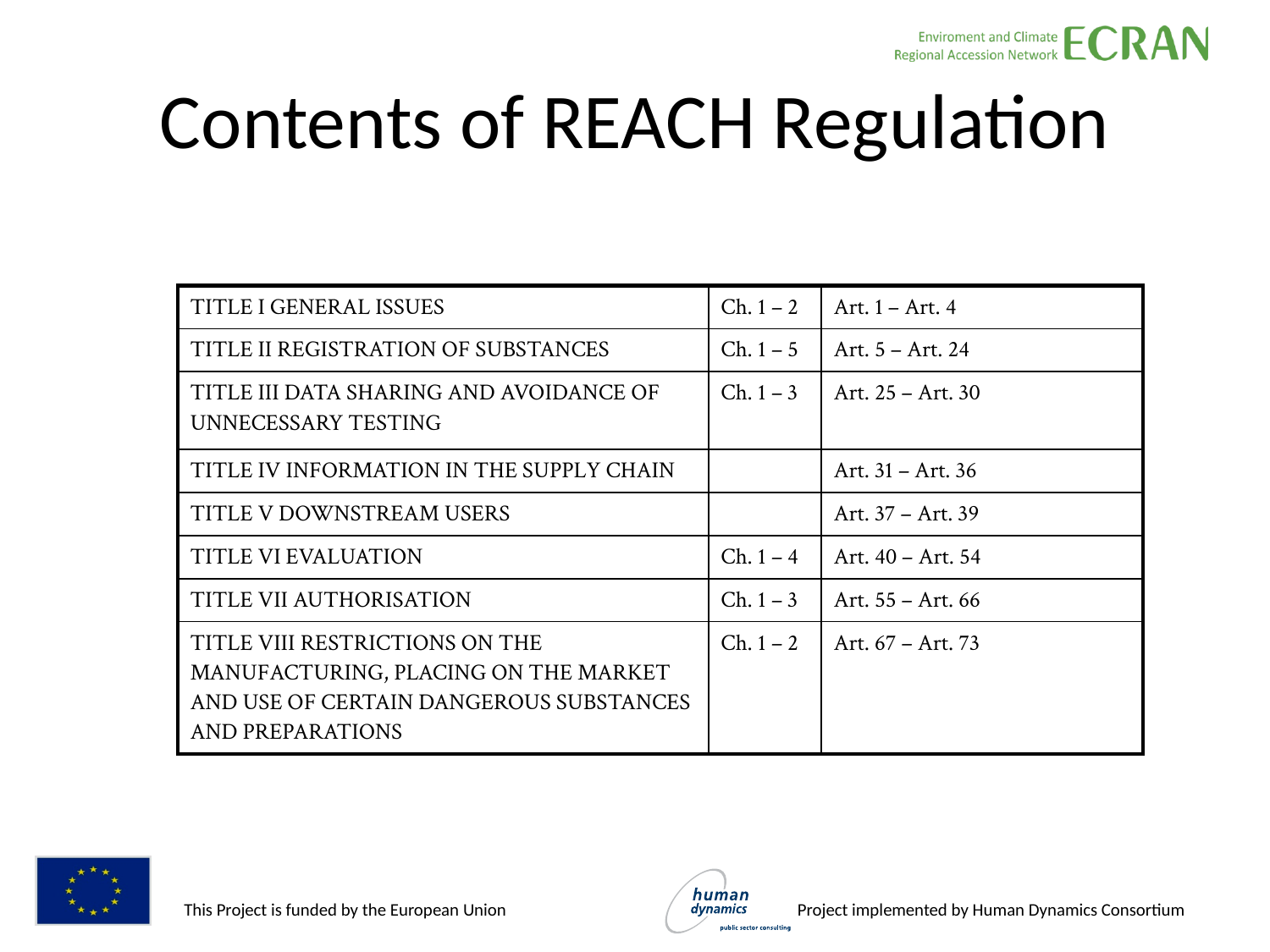

Contents of REACH Regulation
| TITLE I GENERAL ISSUES | Ch. 1 – 2 | Art. 1 – Art. 4 |
| --- | --- | --- |
| TITLE II REGISTRATION OF SUBSTANCES | Ch. 1 – 5 | Art. 5 – Art. 24 |
| TITLE III DATA SHARING AND AVOIDANCE OF UNNECESSARY TESTING | Ch. 1 – 3 | Art. 25 – Art. 30 |
| TITLE IV INFORMATION IN THE SUPPLY CHAIN |  | Art. 31 – Art. 36 |
| TITLE V DOWNSTREAM USERS |  | Art. 37 – Art. 39 |
| TITLE VI EVALUATION | Ch. 1 – 4 | Art. 40 – Art. 54 |
| TITLE VII AUTHORISATION | Ch. 1 – 3 | Art. 55 – Art. 66 |
| TITLE VIII RESTRICTIONS ON THE MANUFACTURING, PLACING ON THE MARKET AND USE OF CERTAIN DANGEROUS SUBSTANCES AND PREPARATIONS | Ch. 1 – 2 | Art. 67 – Art. 73 |